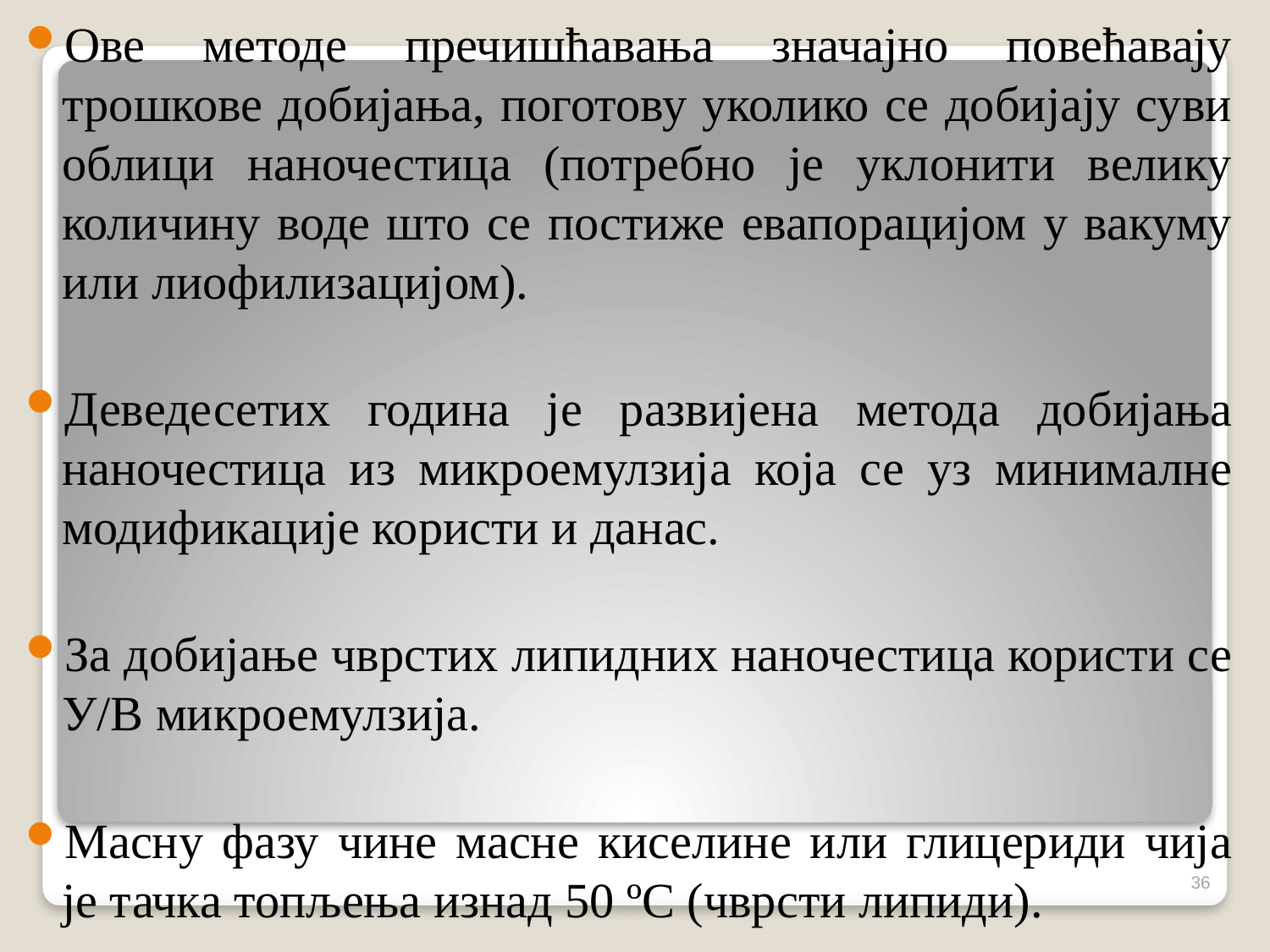

Ове методе пречишћавања значајно повећавају трошкове добијања, поготову уколико се добијају суви облици наночестица (потребно је уклонити велику количину воде што се постиже евапорацијом у вакуму или лиофилизацијом).

Деведесетих година је развијена метода добијања наночестица из микроемулзија која се уз минималне модификације користи и данас.

За добијање чврстих липидних наночестица користи се У/В микроемулзија.

Масну фазу чине масне киселине или глицериди чија је тачка топљења изнад 50 ºC (чврсти липиди).

36